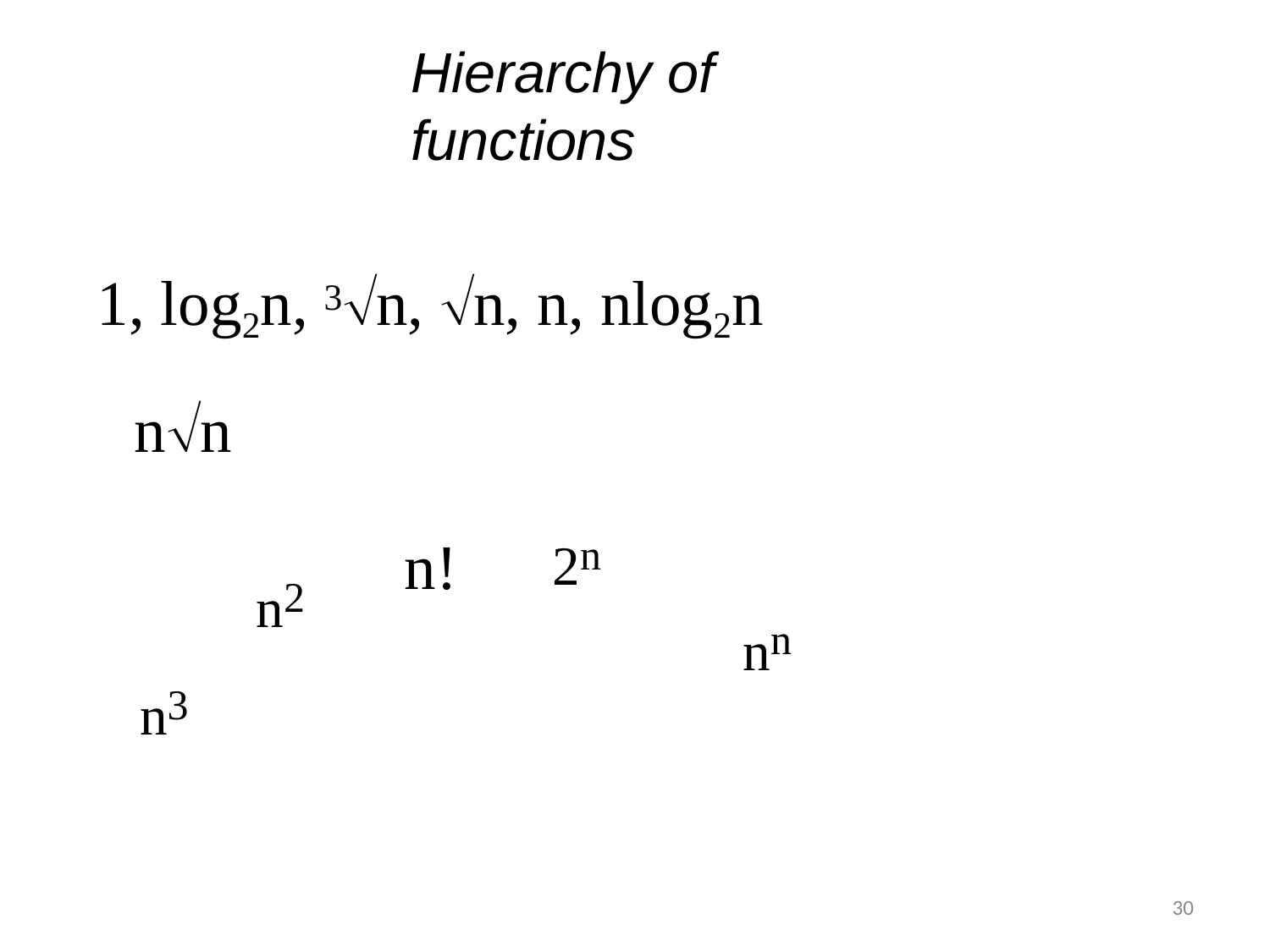

# Hierarchy of functions
1, log2n, 3√n, √n, n, nlog2n  n√n
2n
n2
n!
nn
n3
30